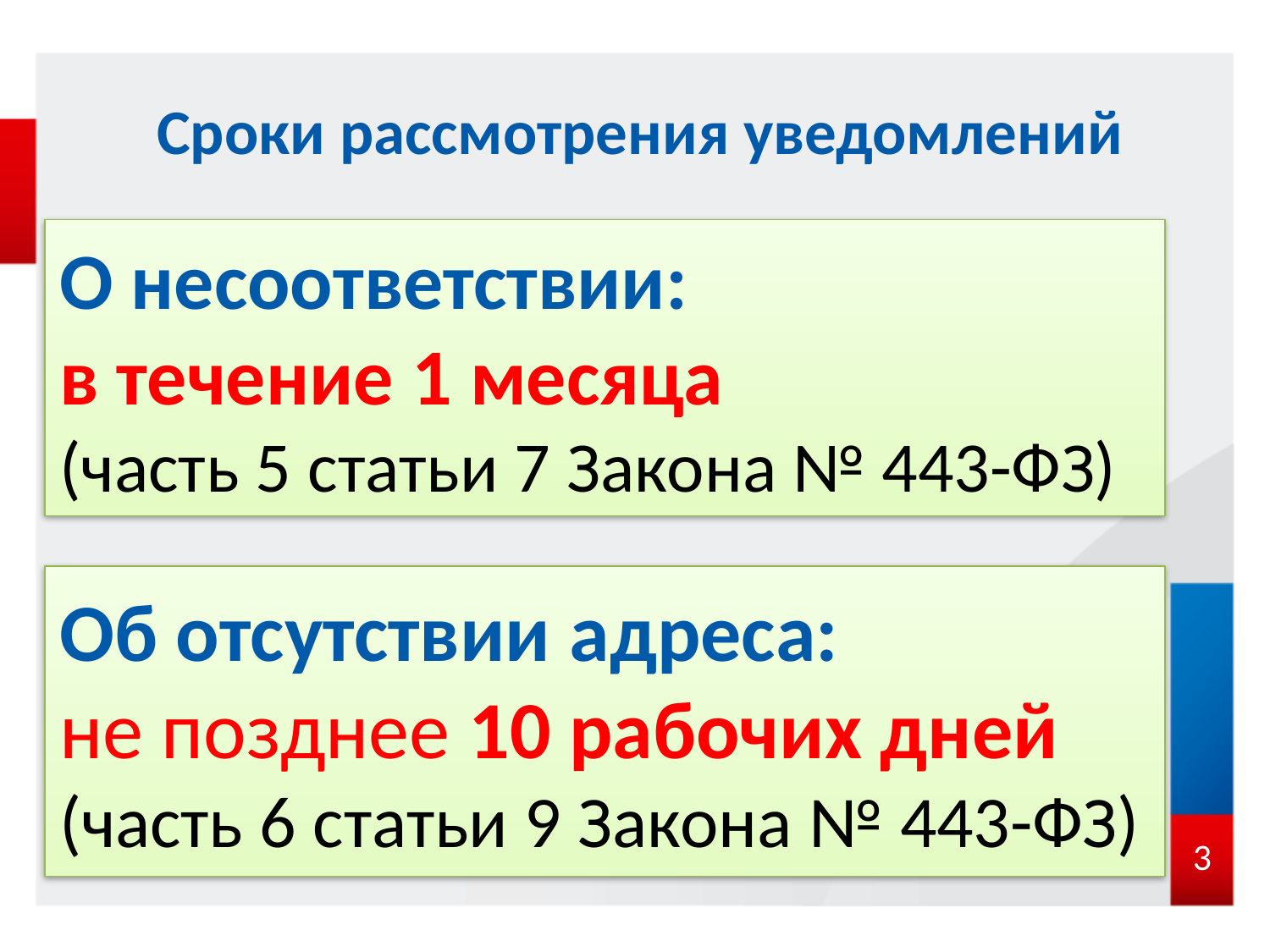

# Сроки рассмотрения уведомлений
О несоответствии:
в течение 1 месяца
(часть 5 статьи 7 Закона № 443-ФЗ)
Об отсутствии адреса:
не позднее 10 рабочих дней
(часть 6 статьи 9 Закона № 443-ФЗ)
3